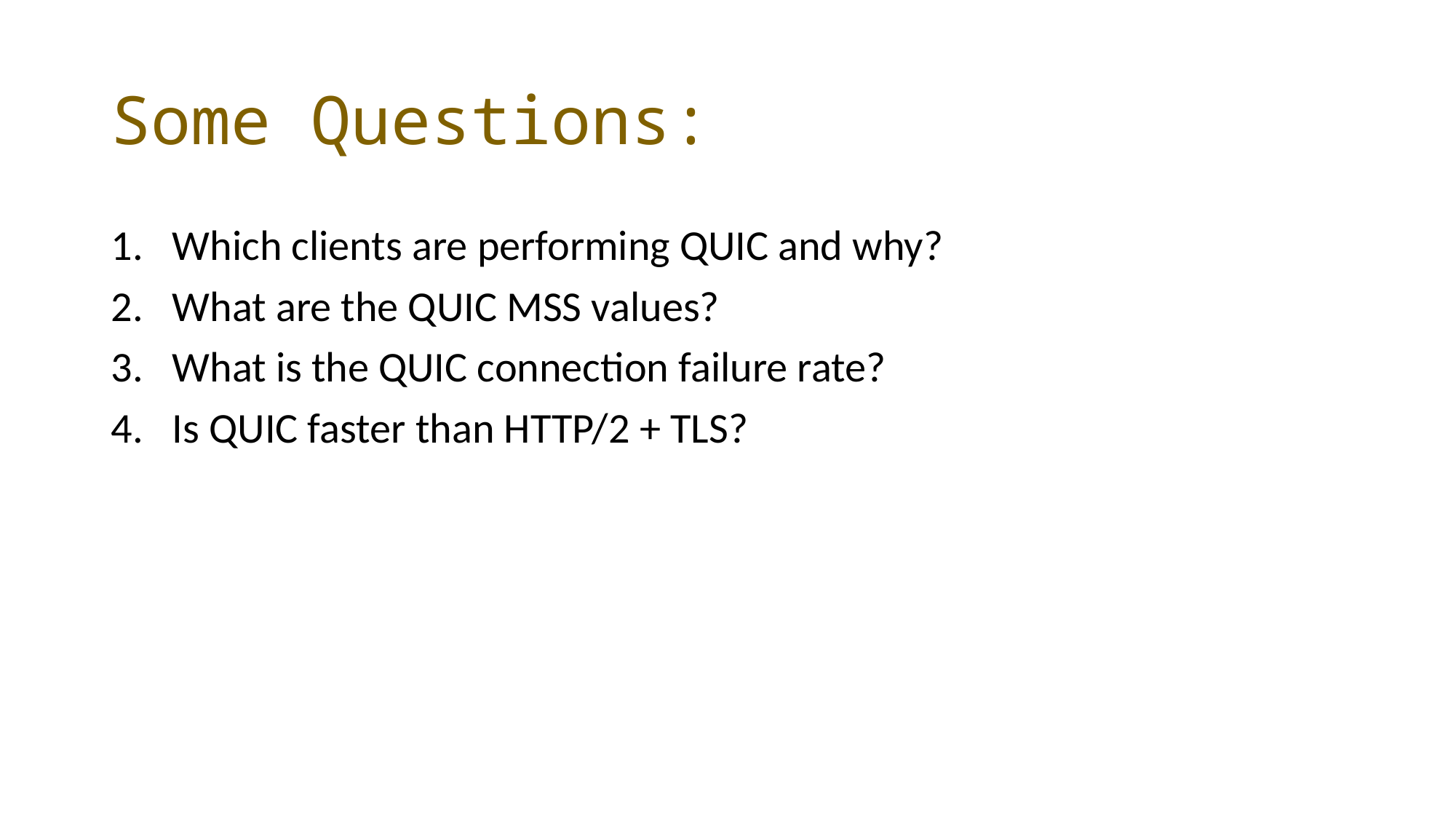

# Some Questions:
Which clients are performing QUIC and why?
What are the QUIC MSS values?
What is the QUIC connection failure rate?
Is QUIC faster than HTTP/2 + TLS?